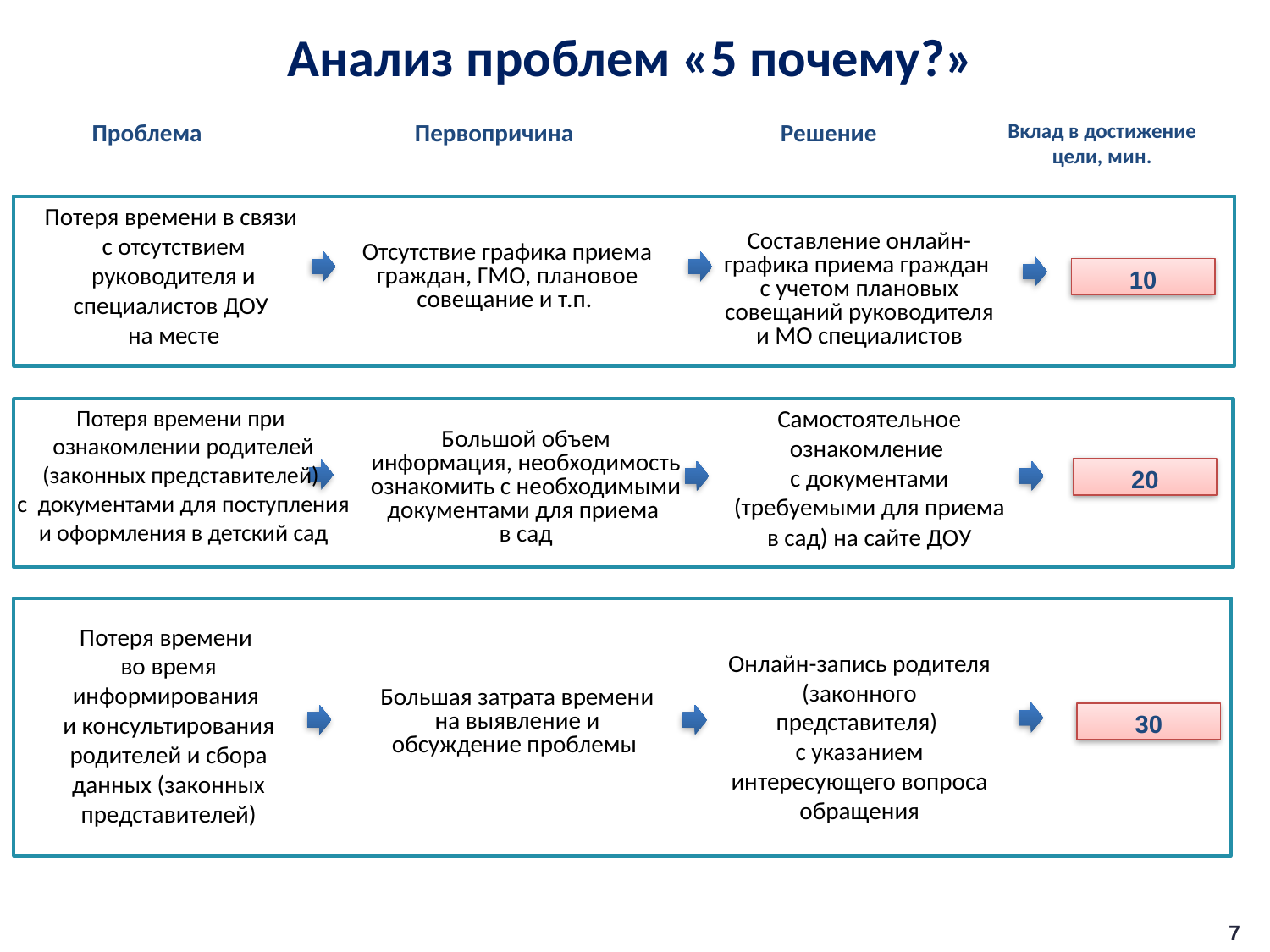

Анализ проблем «5 почему?»
Проблема
Первопричина
Решение
Вклад в достижение цели, мин.
Потеря времени в связи
с отсутствием руководителя и специалистов ДОУ
на месте

Отсутствие графика приема граждан, ГМО, плановое совещание и т.п.
Составление онлайн-графика приема граждан
с учетом плановых совещаний руководителя и МО специалистов

10
Потеря времени при  ознакомлении родителей (законных представителей)
с  документами для поступления и оформления в детский сад
Самостоятельное ознакомление
с документами (требуемыми для приема в сад) на сайте ДОУ

Большой объем информация, необходимость ознакомить с необходимыми документами для приема
в сад
20

Потеря времени
во время информирования
и консультирования родителей и сбора данных (законных представителей)
Онлайн-запись родителя (законного представителя)
с указанием интересующего вопроса обращения

Большая затрата времени на выявление и обсуждение проблемы
30

7